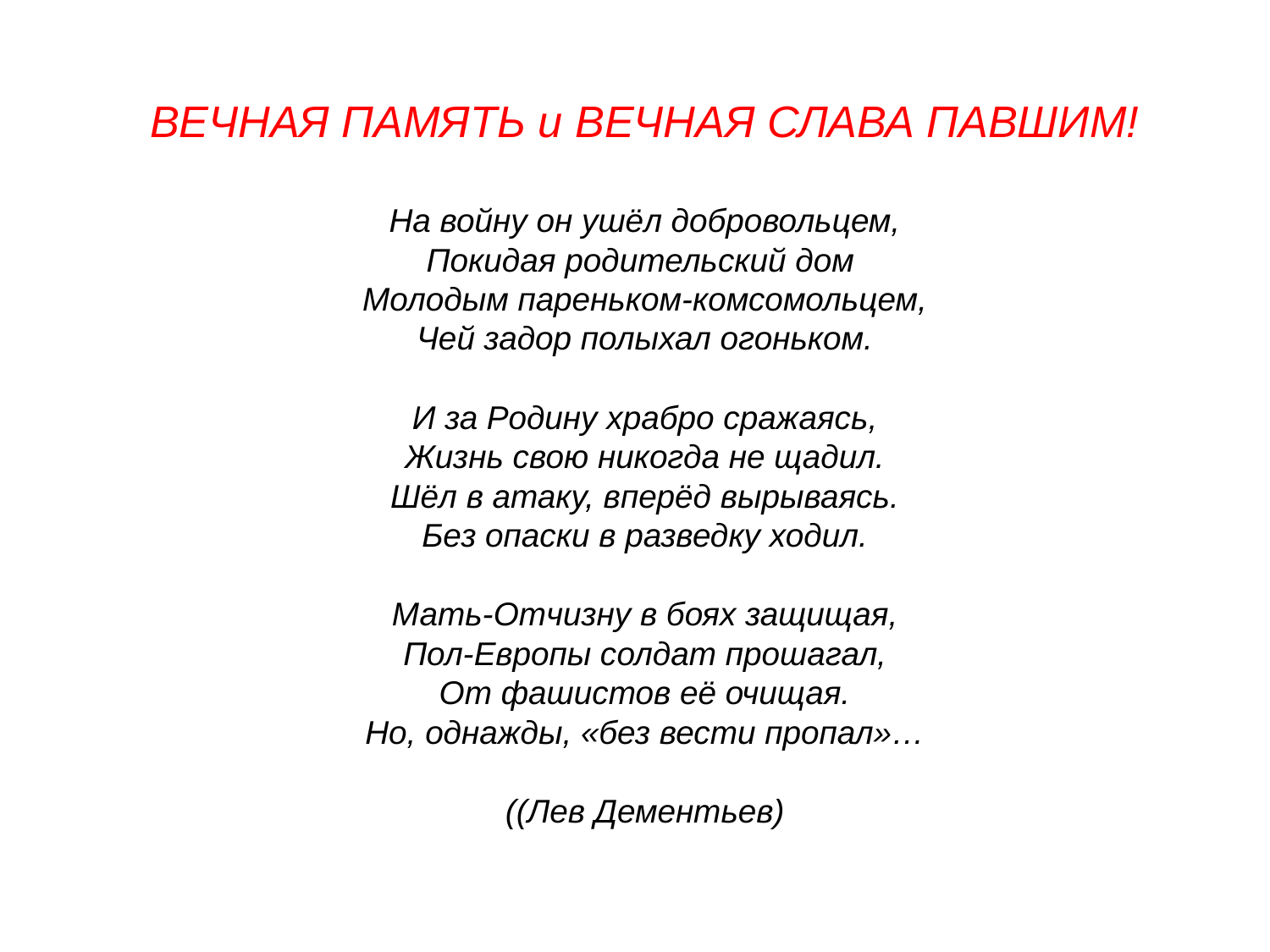

ВЕЧНАЯ ПАМЯТЬ и ВЕЧНАЯ СЛАВА ПАВШИМ!
На войну он ушёл добровольцем,
Покидая родительский дом
Молодым пареньком-комсомольцем,
Чей задор полыхал огоньком.
И за Родину храбро сражаясь,
Жизнь свою никогда не щадил.
Шёл в атаку, вперёд вырываясь.
Без опаски в разведку ходил.
Мать-Отчизну в боях защищая,
Пол-Европы солдат прошагал,
От фашистов её очищая.
Но, однажды, «без вести пропал»…
((Лев Дементьев)